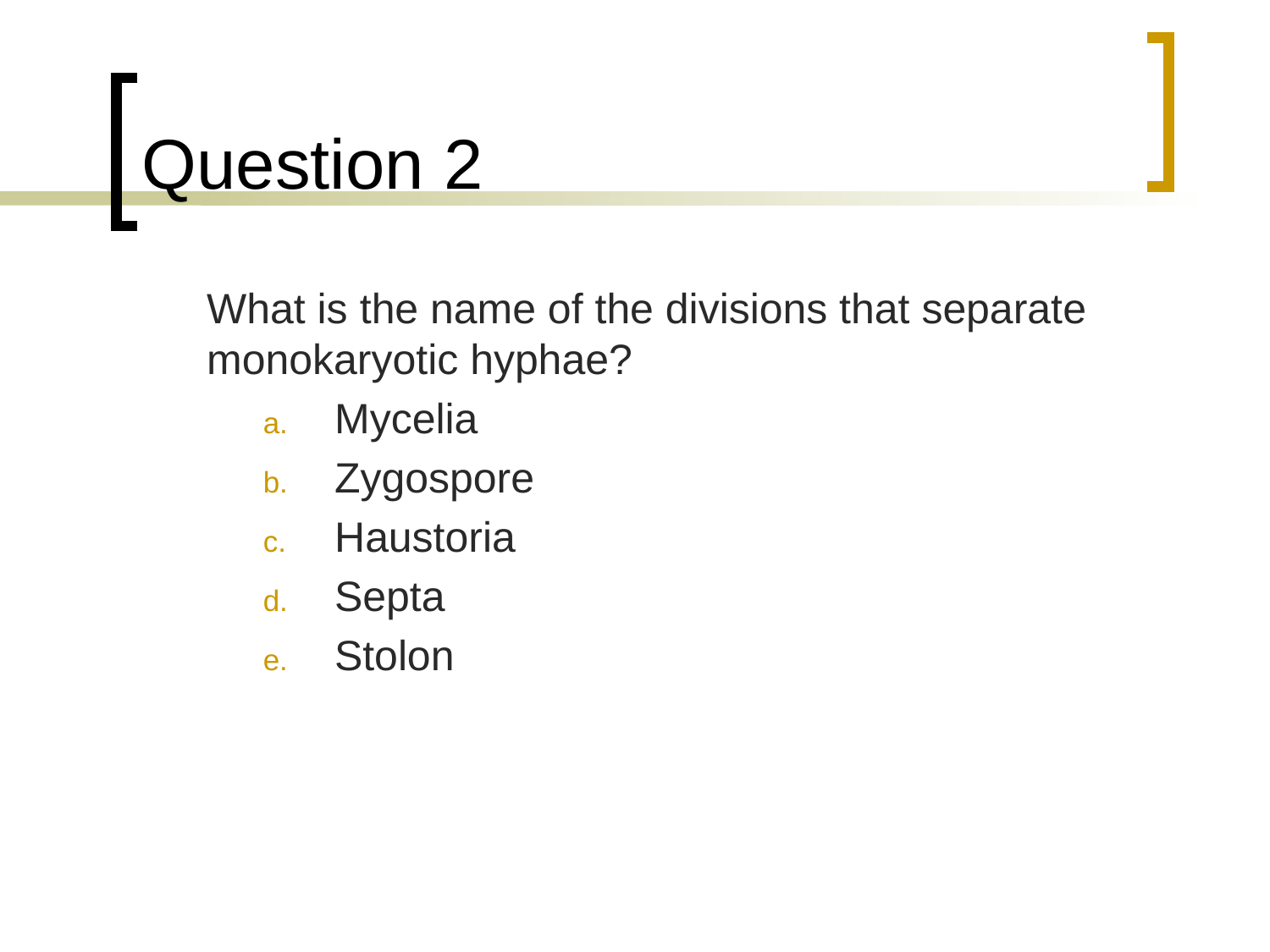

# Question 2
	What is the name of the divisions that separate monokaryotic hyphae?
Mycelia
Zygospore
Haustoria
Septa
Stolon